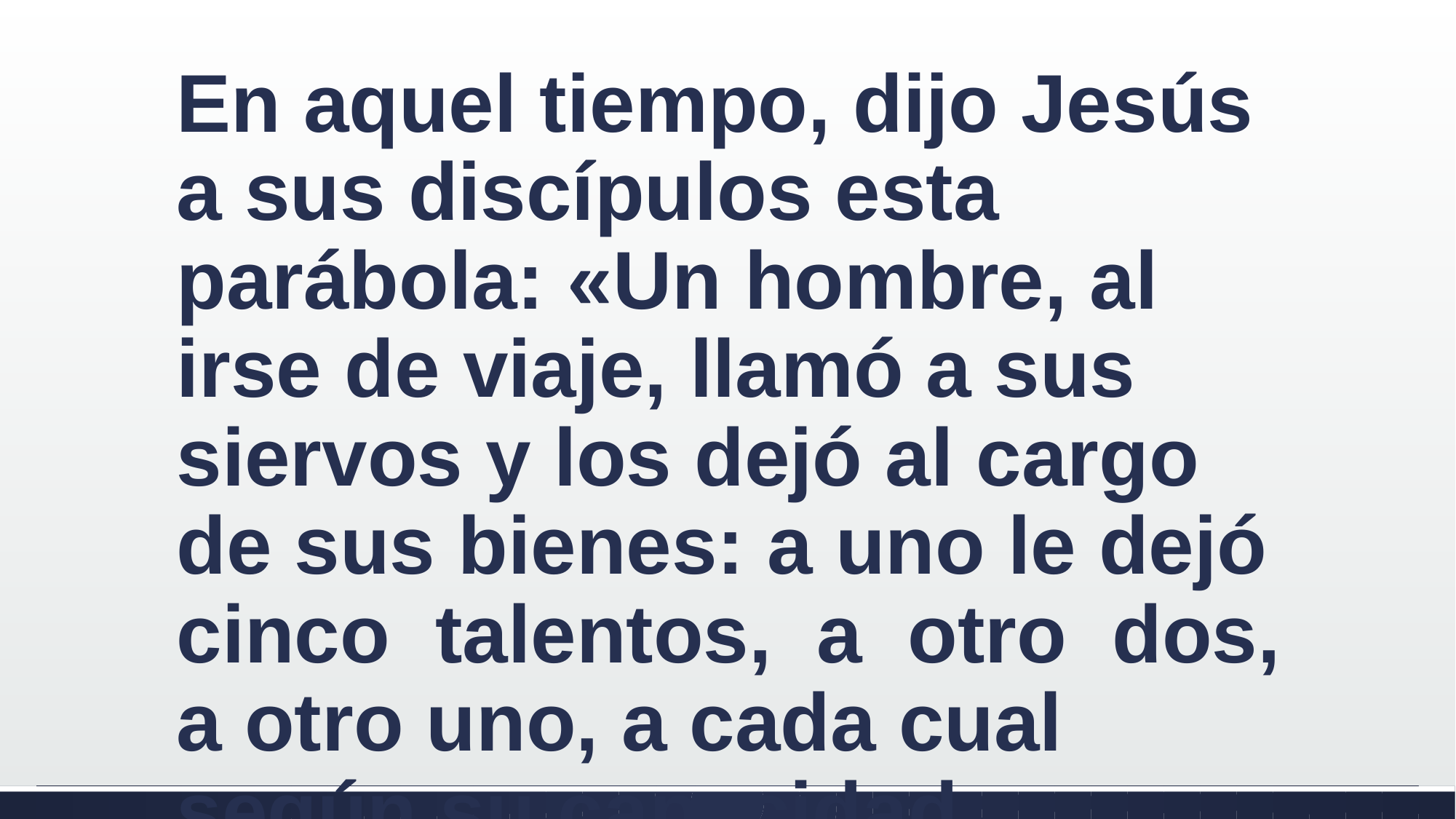

#
En aquel tiempo, dijo Jesús a sus discípulos esta parábola: «Un hombre, al irse de viaje, llamó a sus siervos y los dejó al cargo de sus bienes: a uno le dejó cinco  talentos,  a  otro  dos, a otro uno, a cada cual  según su capacidad